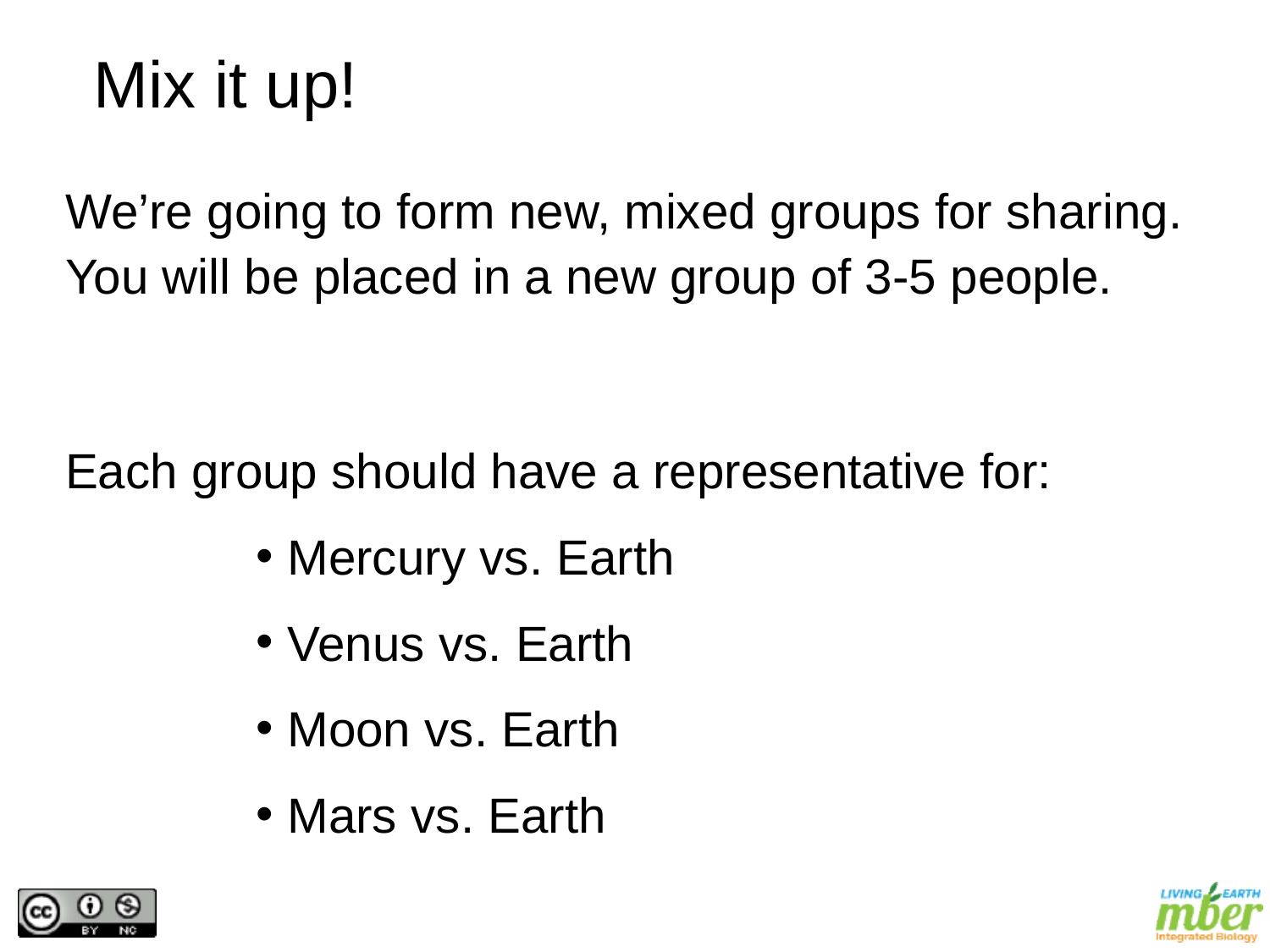

# Mix it up!
We’re going to form new, mixed groups for sharing.
You will be placed in a new group of 3-5 people.

Each group should have a representative for:
Mercury vs. Earth
Venus vs. Earth
Moon vs. Earth
Mars vs. Earth